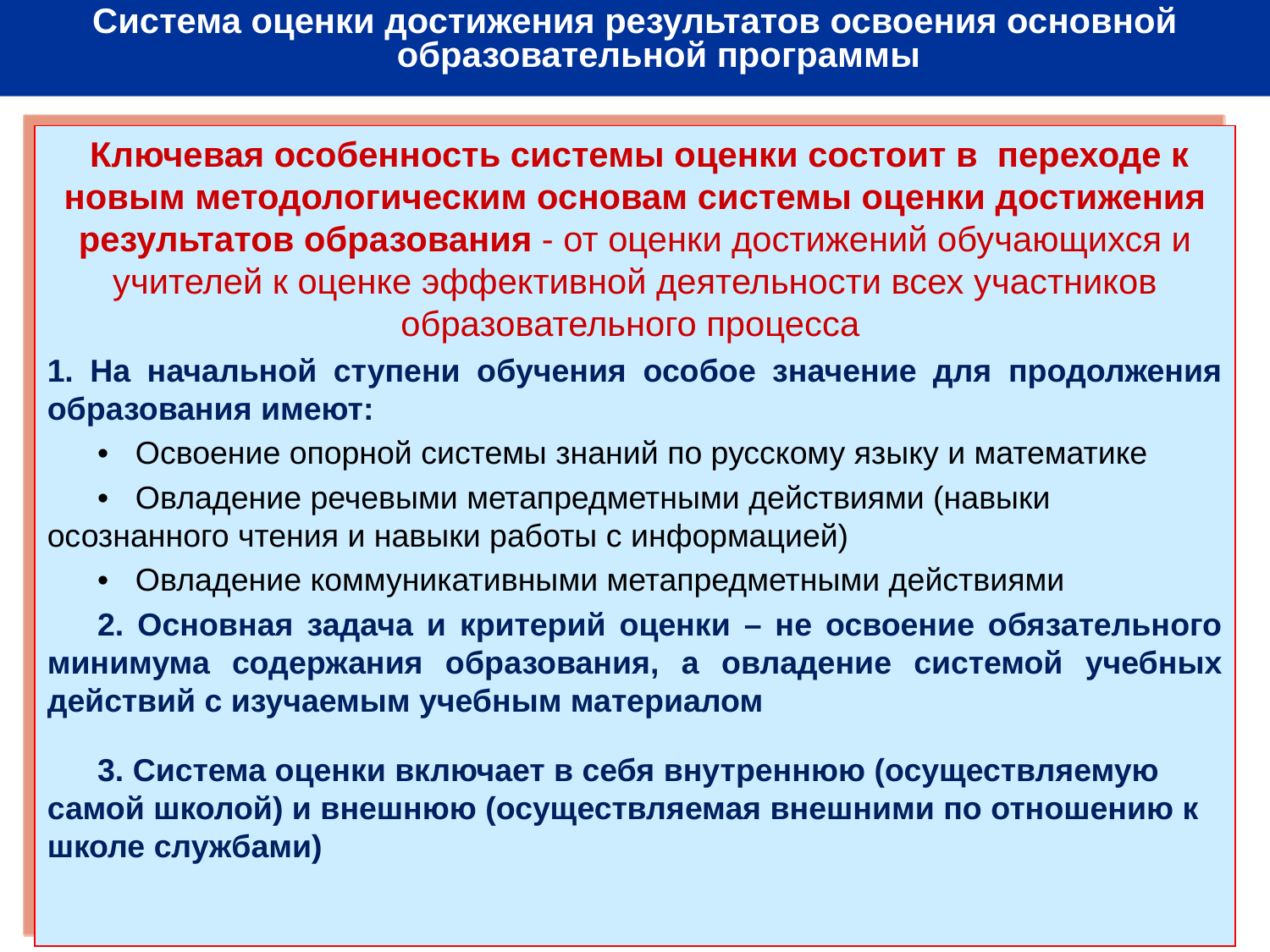

Система оценки достижения результатов освоения основной образовательной программы
 Ключевая особенность системы оценки состоит в  переходе к новым методологическим основам системы оценки достижения результатов образования - от оценки достижений обучающихся и учителей к оценке эффективной деятельности всех участников образовательного процесса
1. На начальной ступени обучения особое значение для продолжения образования имеют:
•   Освоение опорной системы знаний по русскому языку и математике
•   Овладение речевыми метапредметными действиями (навыки осознанного чтения и навыки работы с информацией)
•   Овладение коммуникативными метапредметными действиями
2. Основная задача и критерий оценки – не освоение обязательного минимума содержания образования, а овладение системой учебных действий с изучаемым учебным материалом

3. Система оценки включает в себя внутреннюю (осуществляемую самой школой) и внешнюю (осуществляемая внешними по отношению к школе службами)